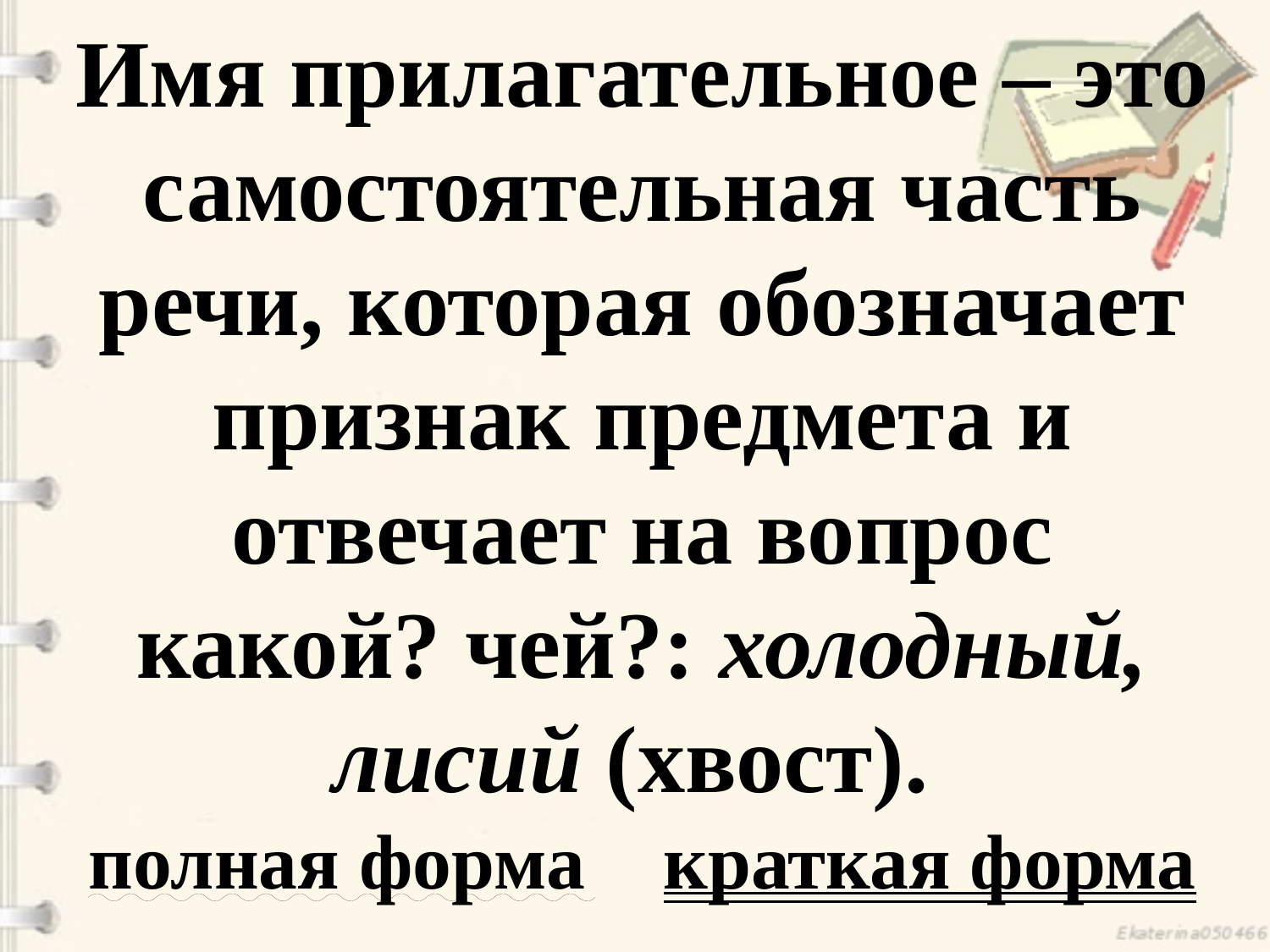

# Имя прилагательное – это самостоятельная часть речи, которая обозначает признак предмета и отвечает на вопрос какой? чей?: холодный, лисий (хвост). полная форма    краткая форма